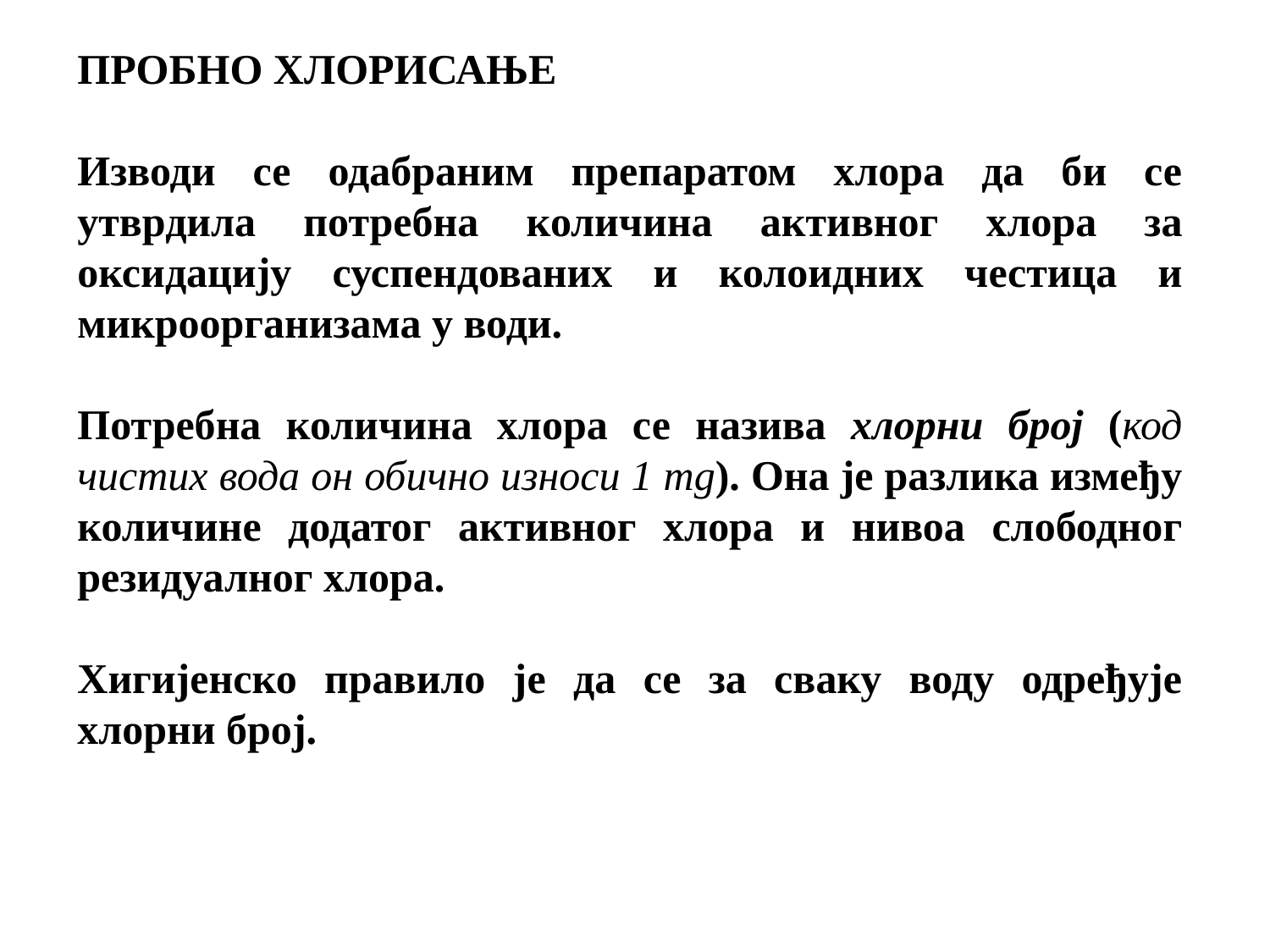

ПРОБНО ХЛОРИСАЊЕ

Изводи се одабраним препаратом хлора да би се утврдила потребна количина активног хлора за оксидацију суспендованих и колоидних честица и микроорганизама у води.

Потребна количина хлора се назива хлорни број (код чистих вода он обично износи 1 mg). Она је разлика између количине додатог активног хлора и нивоа слободног резидуалног хлора.

Хигијенско правило је да се за сваку воду одређује хлорни број.